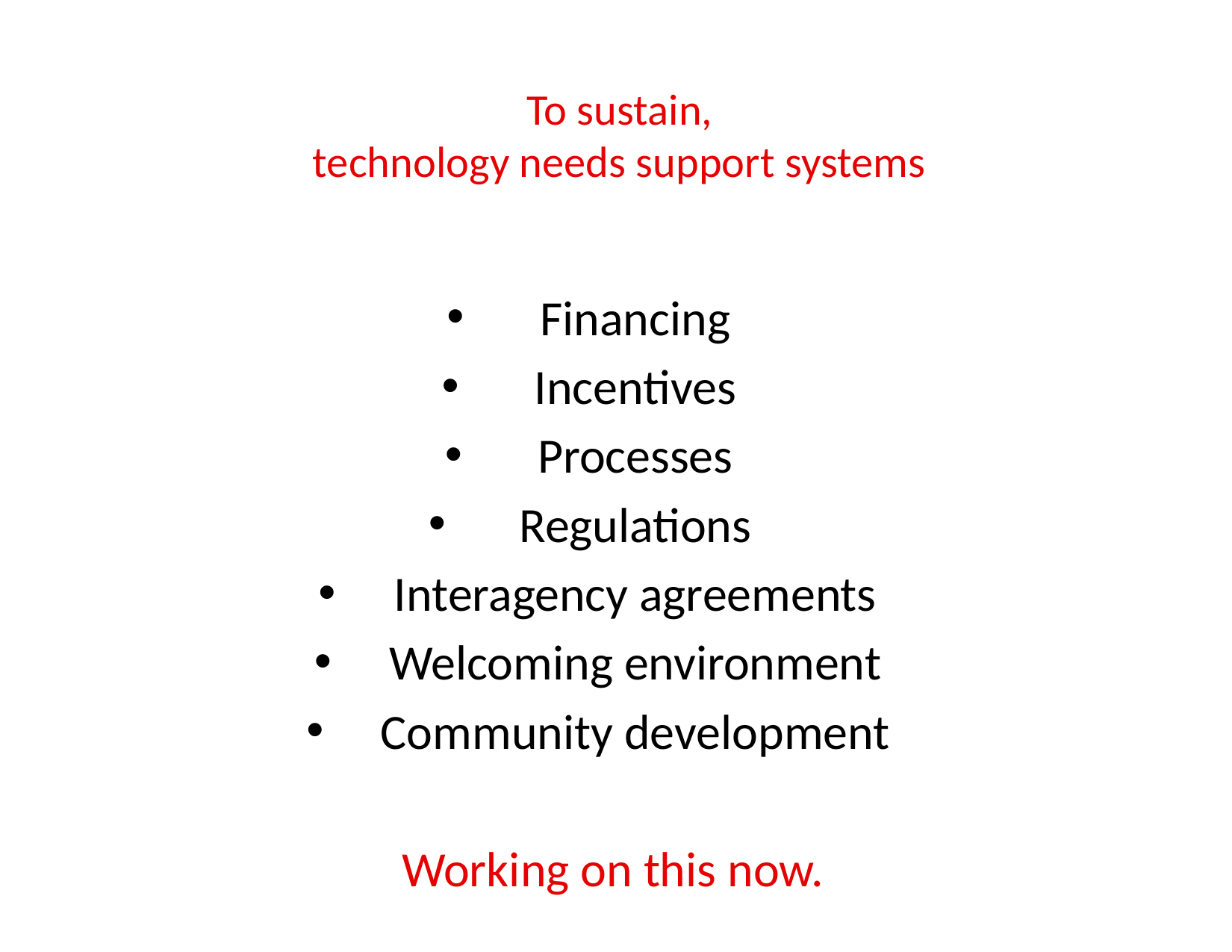

# To sustain, technology needs support systems
Financing
Incentives
Processes
Regulations
Interagency agreements
Welcoming environment
Community development

Working on this now.